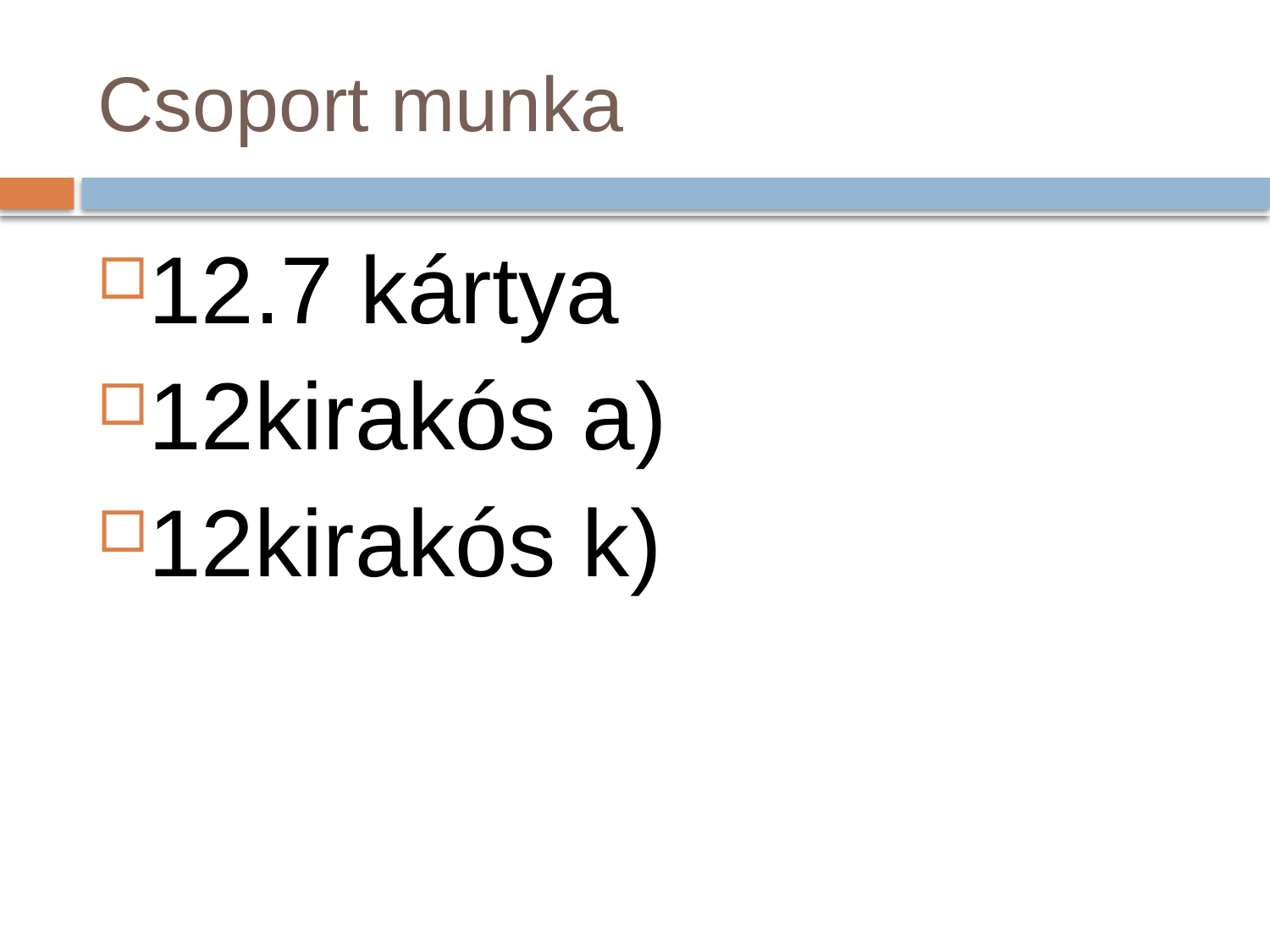

# Csoport munka
12.7 kártya
12kirakós a)
12kirakós k)